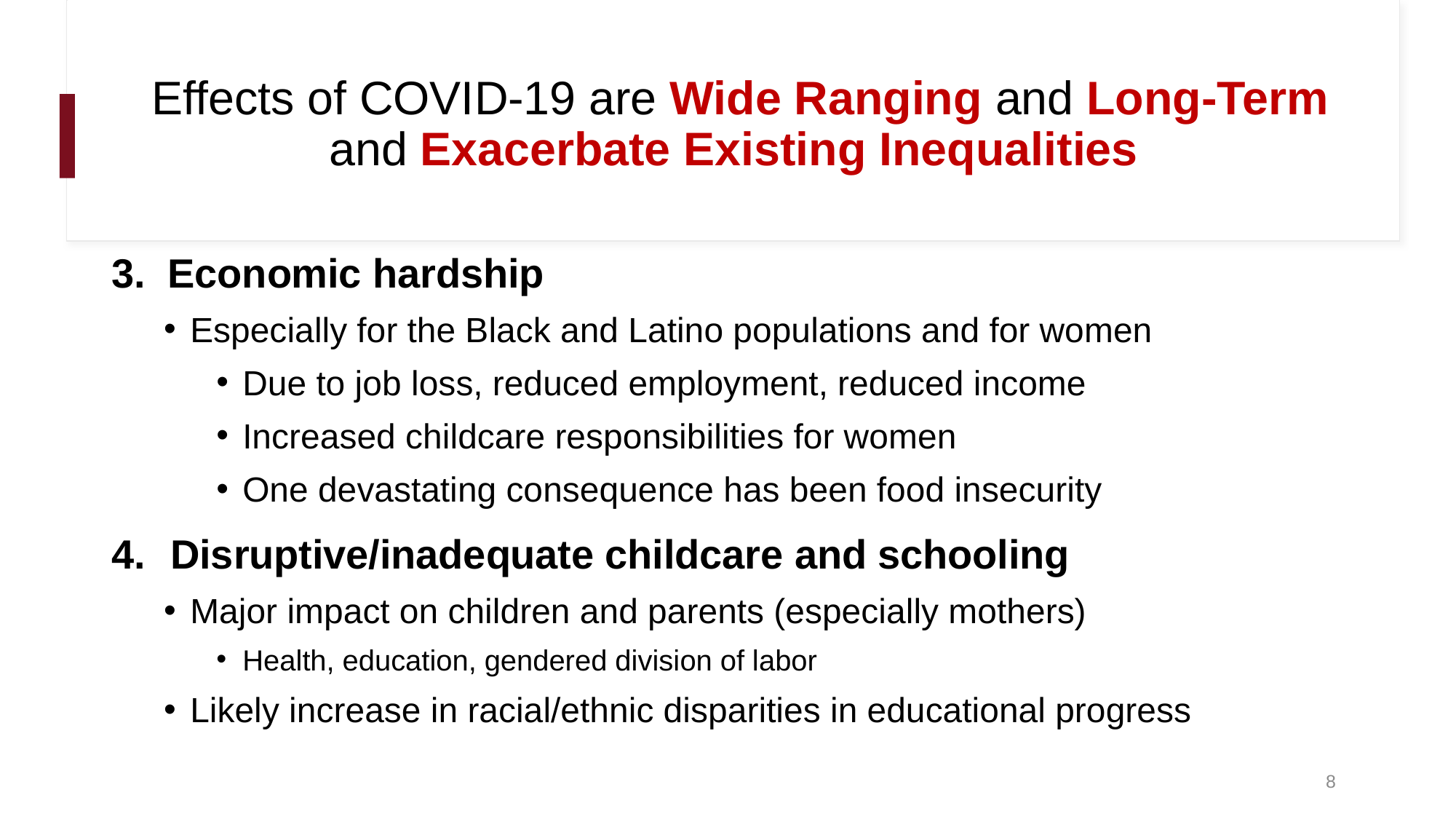

# Effects of COVID-19 are Wide Ranging and Long-Term and Exacerbate Existing Inequalities
3.  Economic hardship
Especially for the Black and Latino populations and for women
Due to job loss, reduced employment, reduced income
Increased childcare responsibilities for women
One devastating consequence has been food insecurity
Disruptive/inadequate childcare and schooling
Major impact on children and parents (especially mothers)
Health, education, gendered division of labor
Likely increase in racial/ethnic disparities in educational progress

8